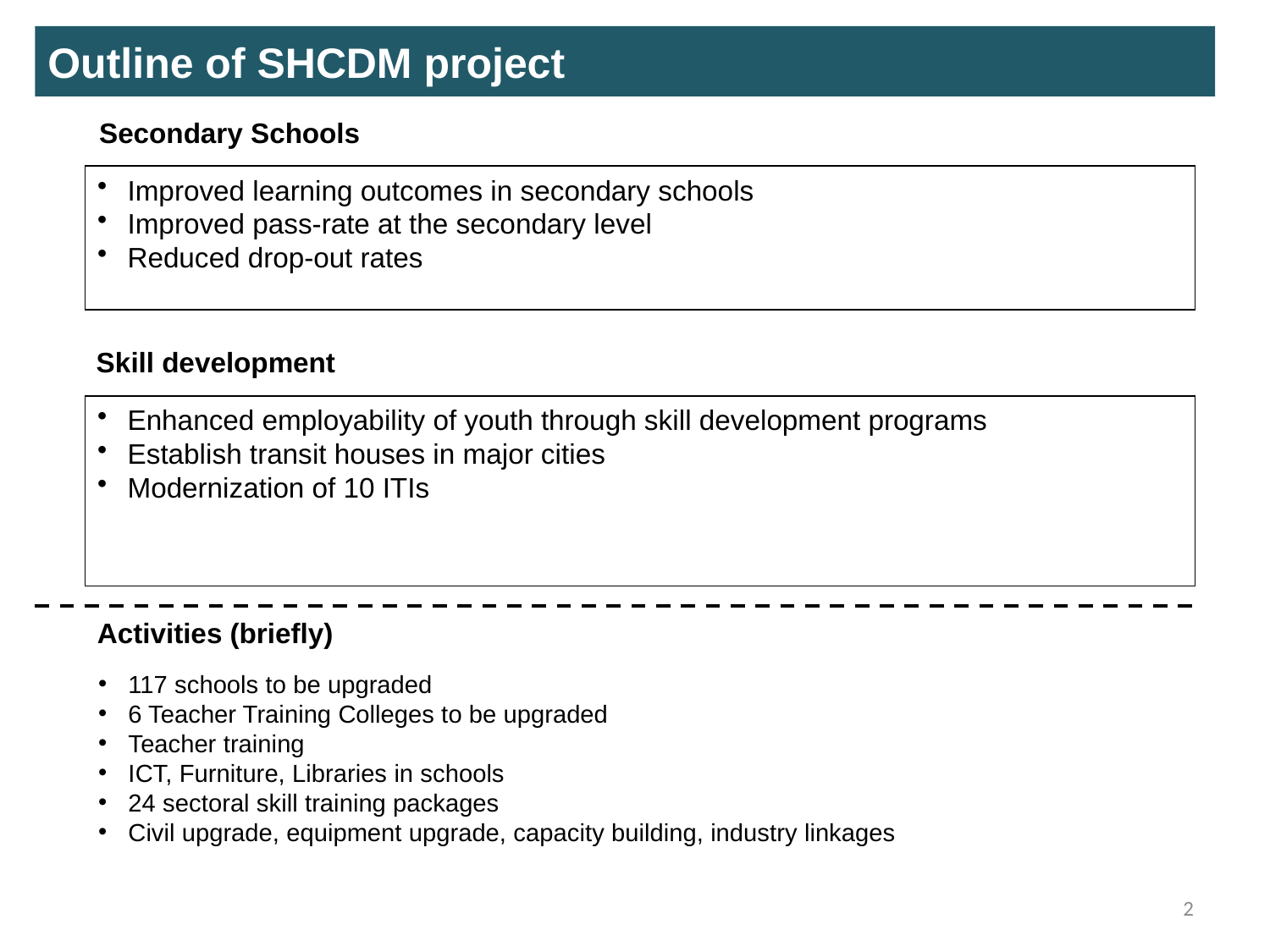

Outline of SHCDM project
Secondary Schools
Improved learning outcomes in secondary schools
Improved pass-rate at the secondary level
Reduced drop-out rates
Skill development
Enhanced employability of youth through skill development programs
Establish transit houses in major cities
Modernization of 10 ITIs
Activities (briefly)
117 schools to be upgraded
6 Teacher Training Colleges to be upgraded
Teacher training
ICT, Furniture, Libraries in schools
24 sectoral skill training packages
Civil upgrade, equipment upgrade, capacity building, industry linkages
2